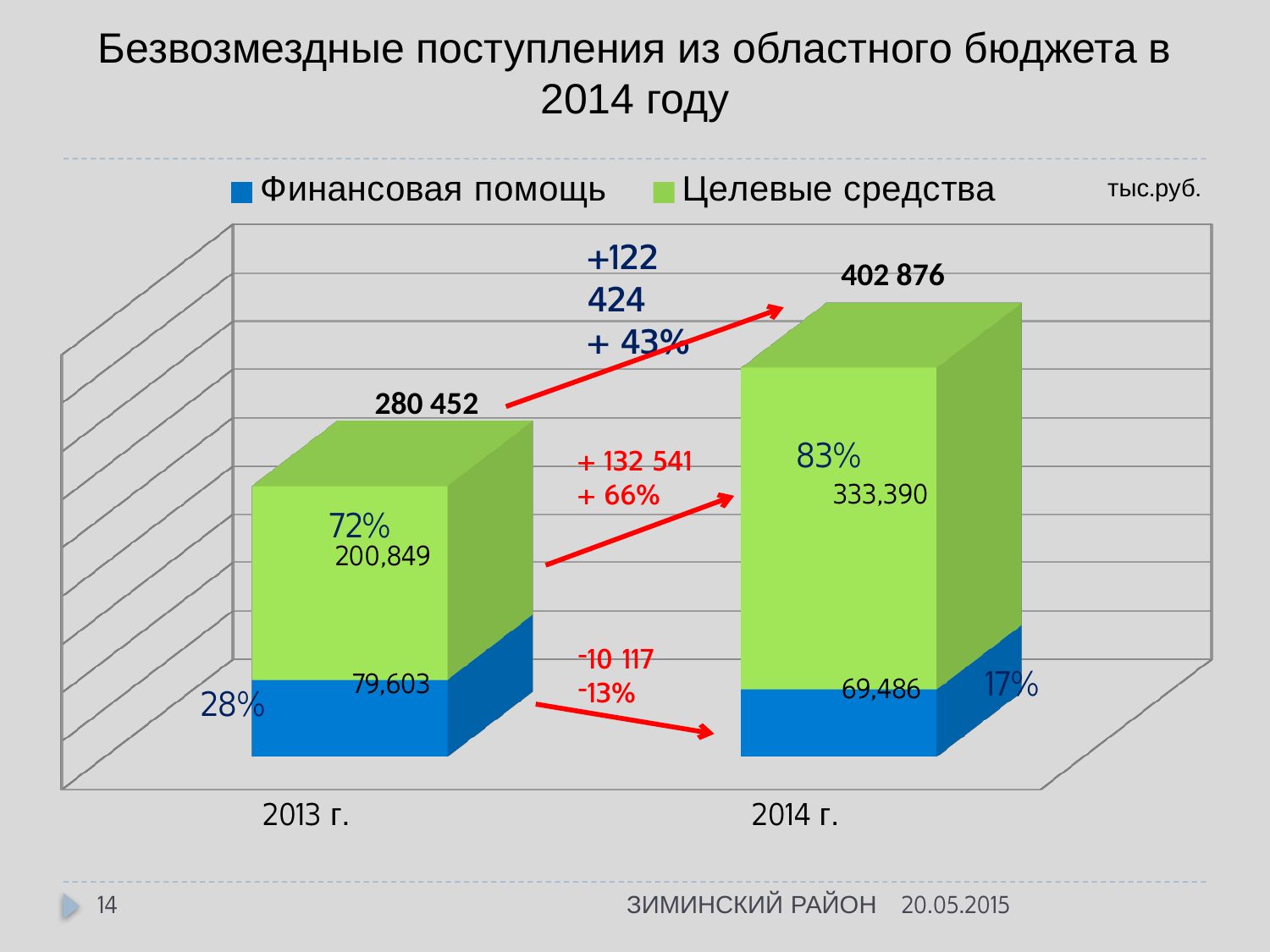

# Безвозмездные поступления из областного бюджета в 2014 году

[unsupported chart]

тыс.руб.
+122 424
+ 43%
402 876
280 452
83%
+ 132 541
+ 66%
72%
10 117
13%
17%
28%
14
ЗИМИНСКИЙ РАЙОН
20.05.2015